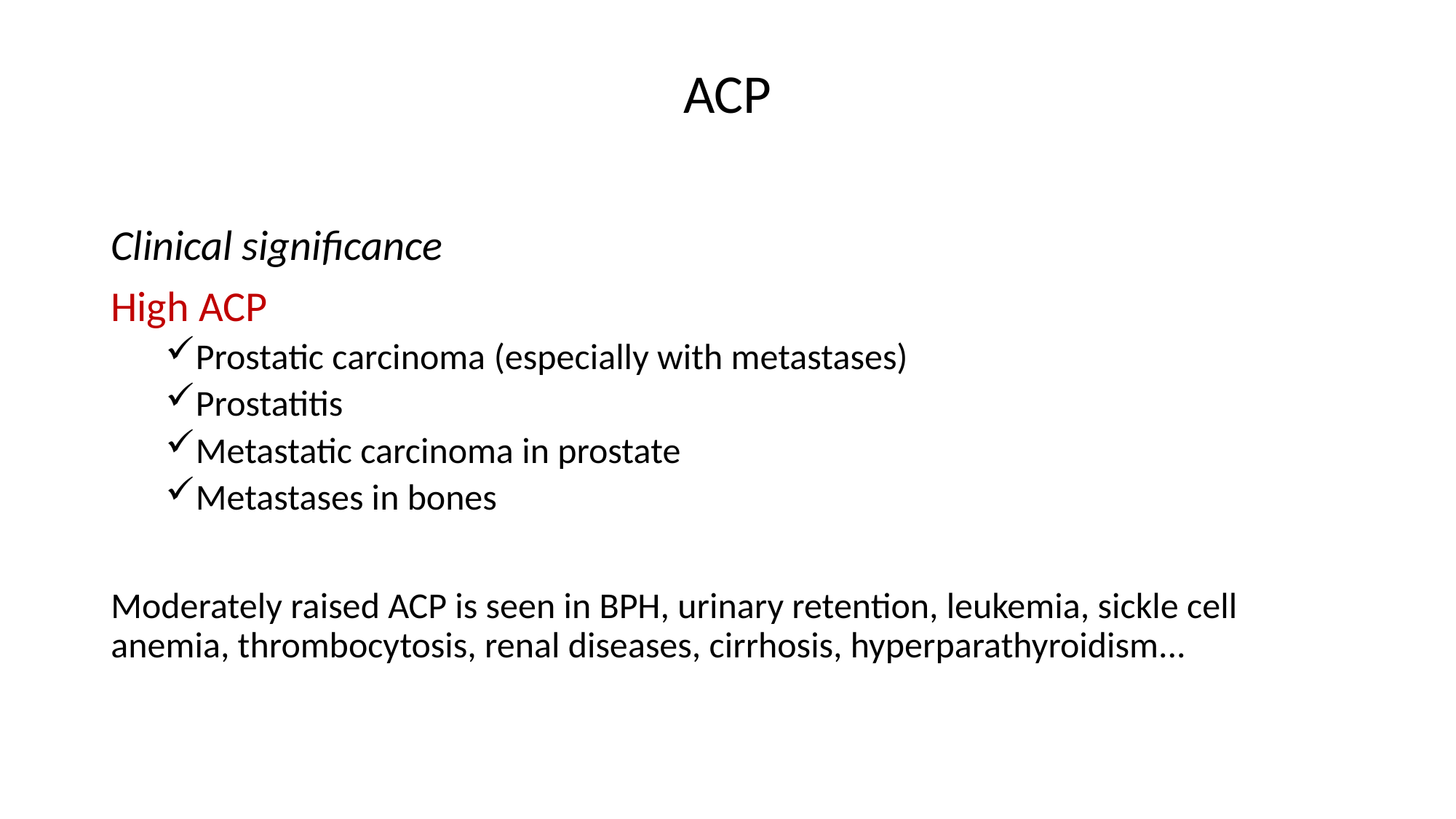

# ACP
Clinical significance
High ACP
Prostatic carcinoma (especially with metastases)
Prostatitis
Metastatic carcinoma in prostate
Metastases in bones

Moderately raised ACP is seen in BPH, urinary retention, leukemia, sickle cell anemia, thrombocytosis, renal diseases, cirrhosis, hyperparathyroidism...